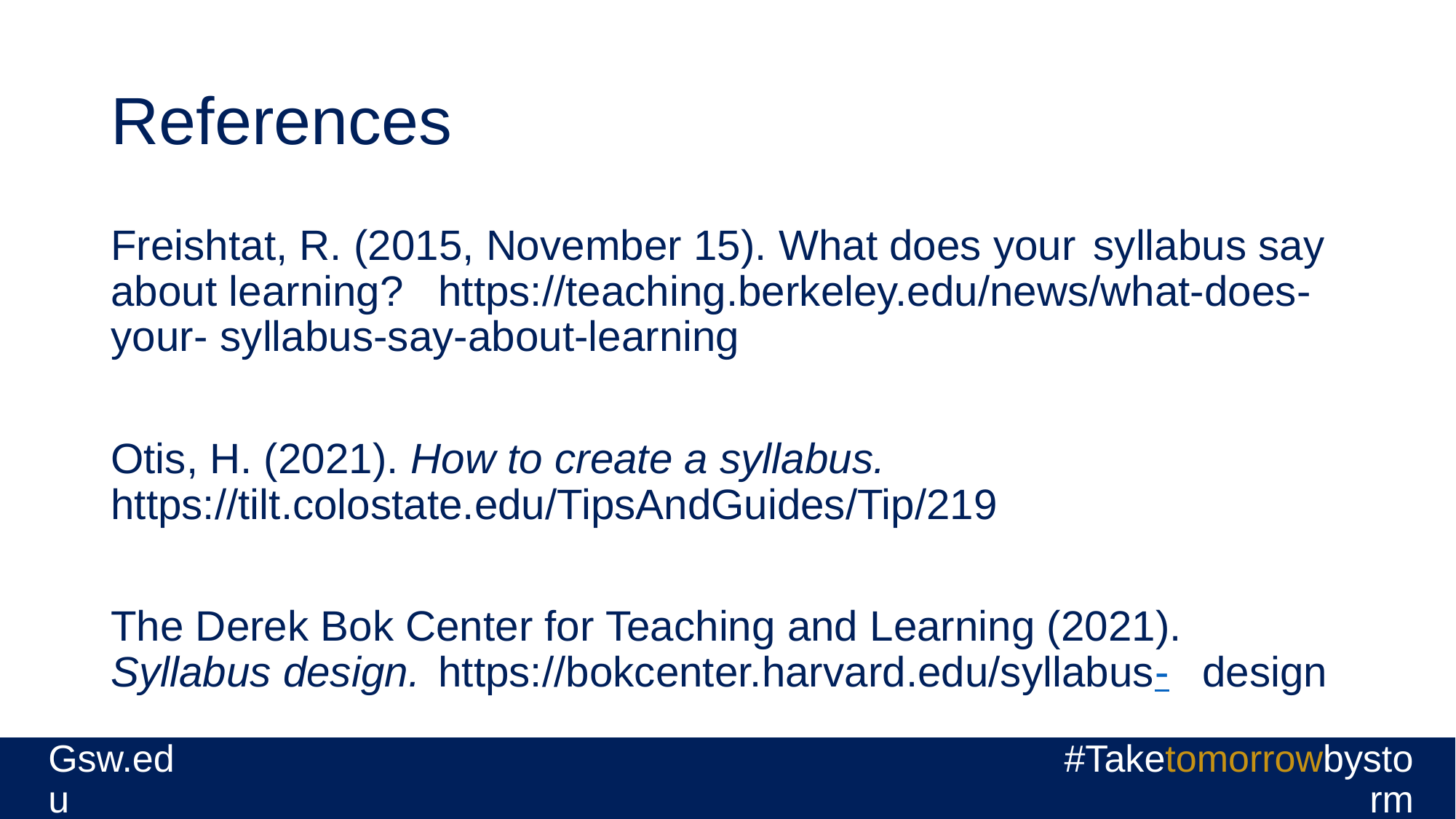

# References
Freishtat, R. (2015, November 15). What does your 	syllabus say about learning? 	https://teaching.berkeley.edu/news/what-does-your-	syllabus-say-about-learning

Otis, H. (2021). How to create a syllabus.  	https://tilt.colostate.edu/TipsAndGuides/Tip/219

The Derek Bok Center for Teaching and Learning (2021). 	Syllabus design. 	https://bokcenter.harvard.edu/syllabus-	design